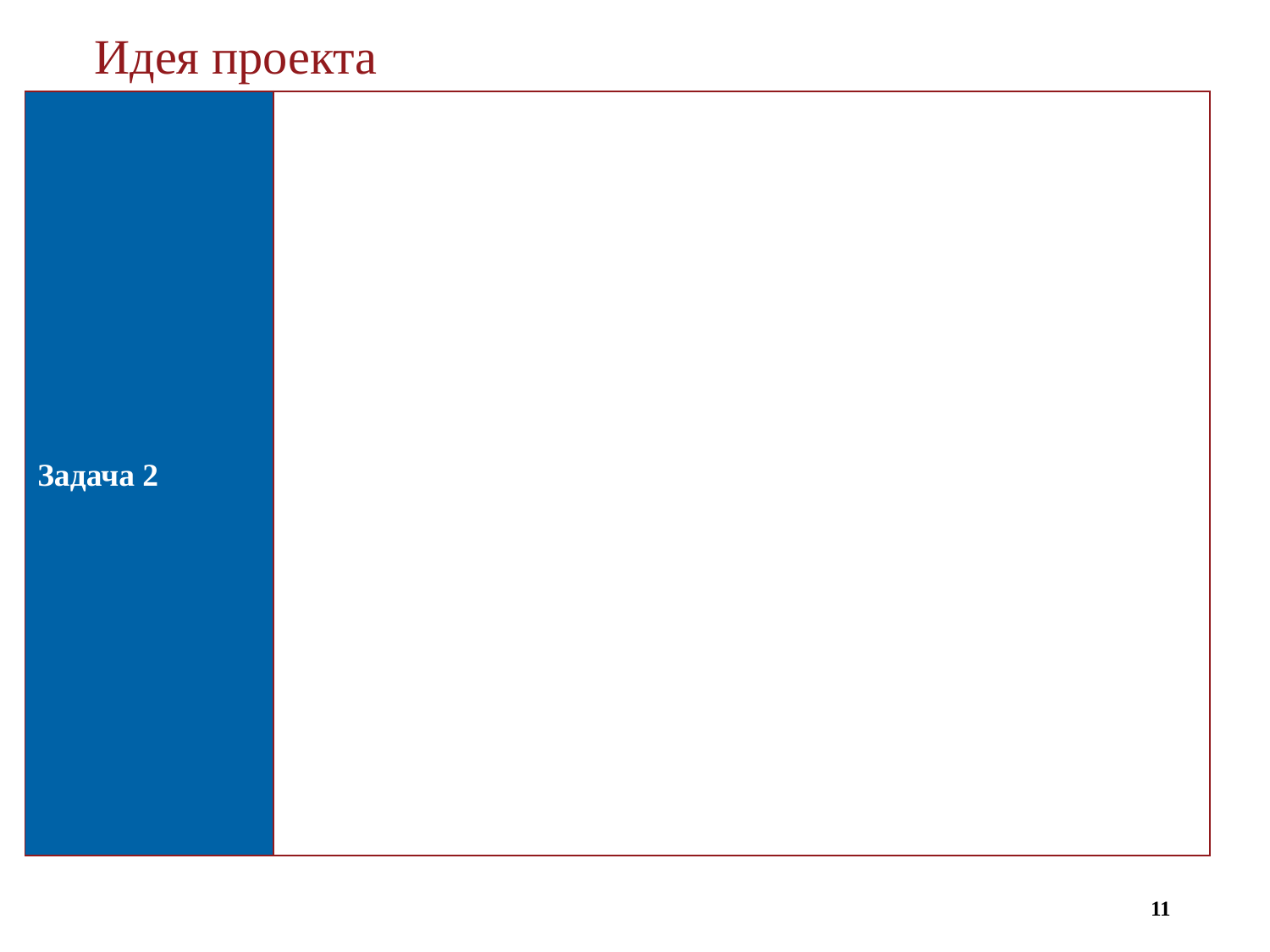

Идея проекта
| Задача 2 |  |
| --- | --- |

11